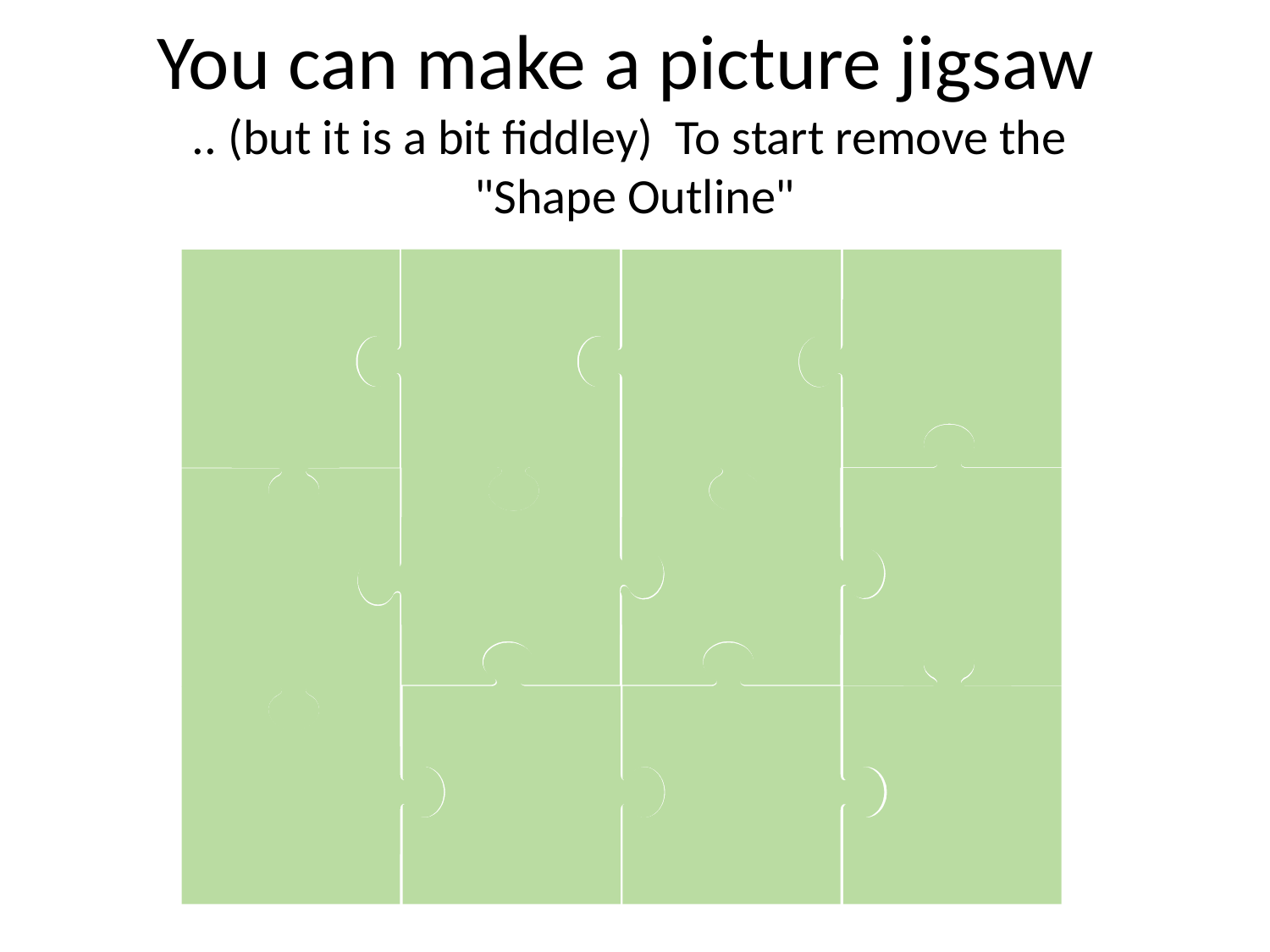

# You can make a picture jigsaw .. (but it is a bit fiddley)  To start remove the "Shape Outline"